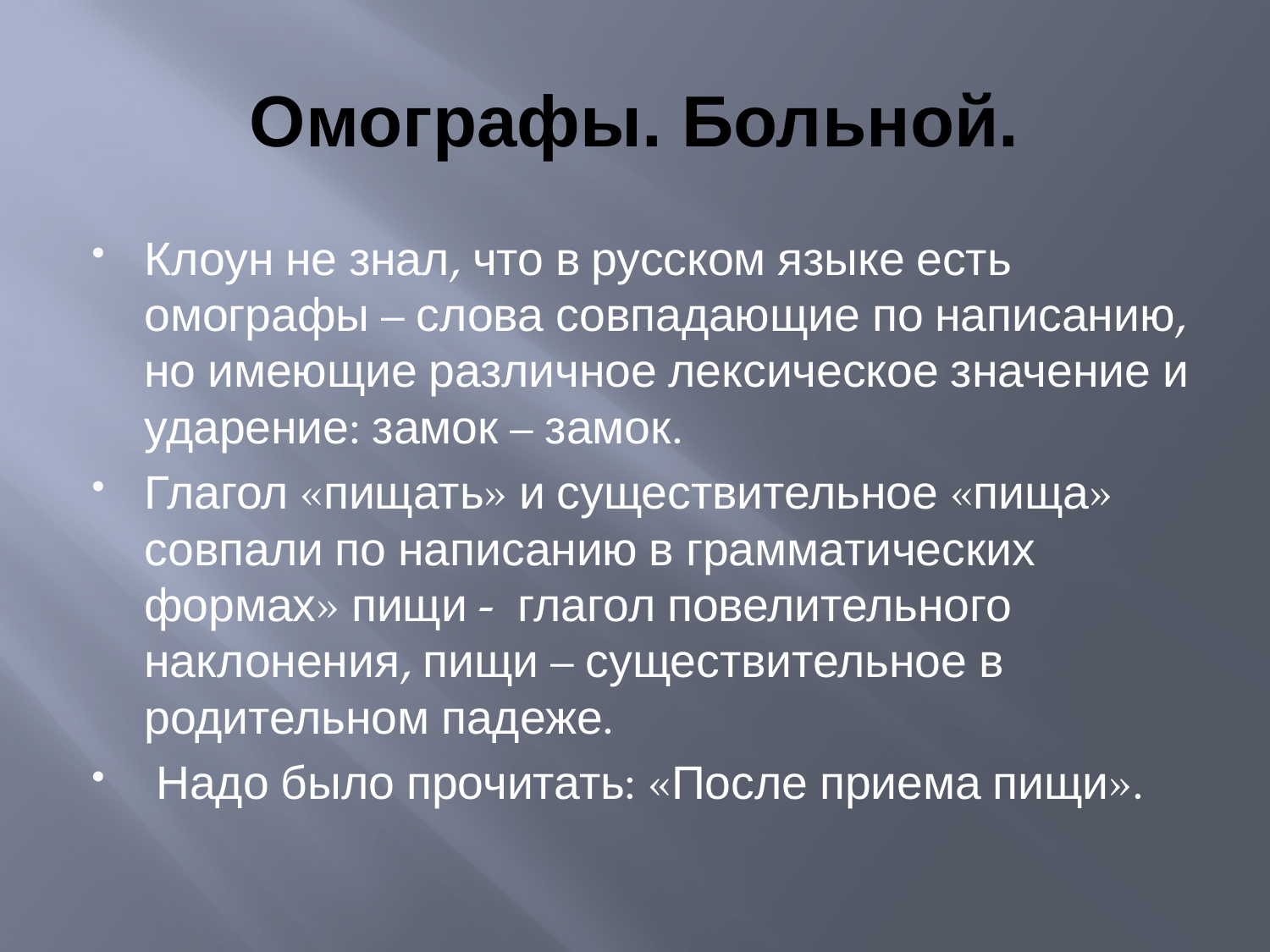

# Омографы. Больной.
Клоун не знал, что в русском языке есть омографы – слова совпадающие по написанию, но имеющие различное лексическое значение и ударение: замок – замок.
Глагол «пищать» и существительное «пища» совпали по написанию в грамматических формах» пищи -  глагол повелительного наклонения, пищи – существительное в родительном падеже.
 Надо было прочитать: «После приема пищи».